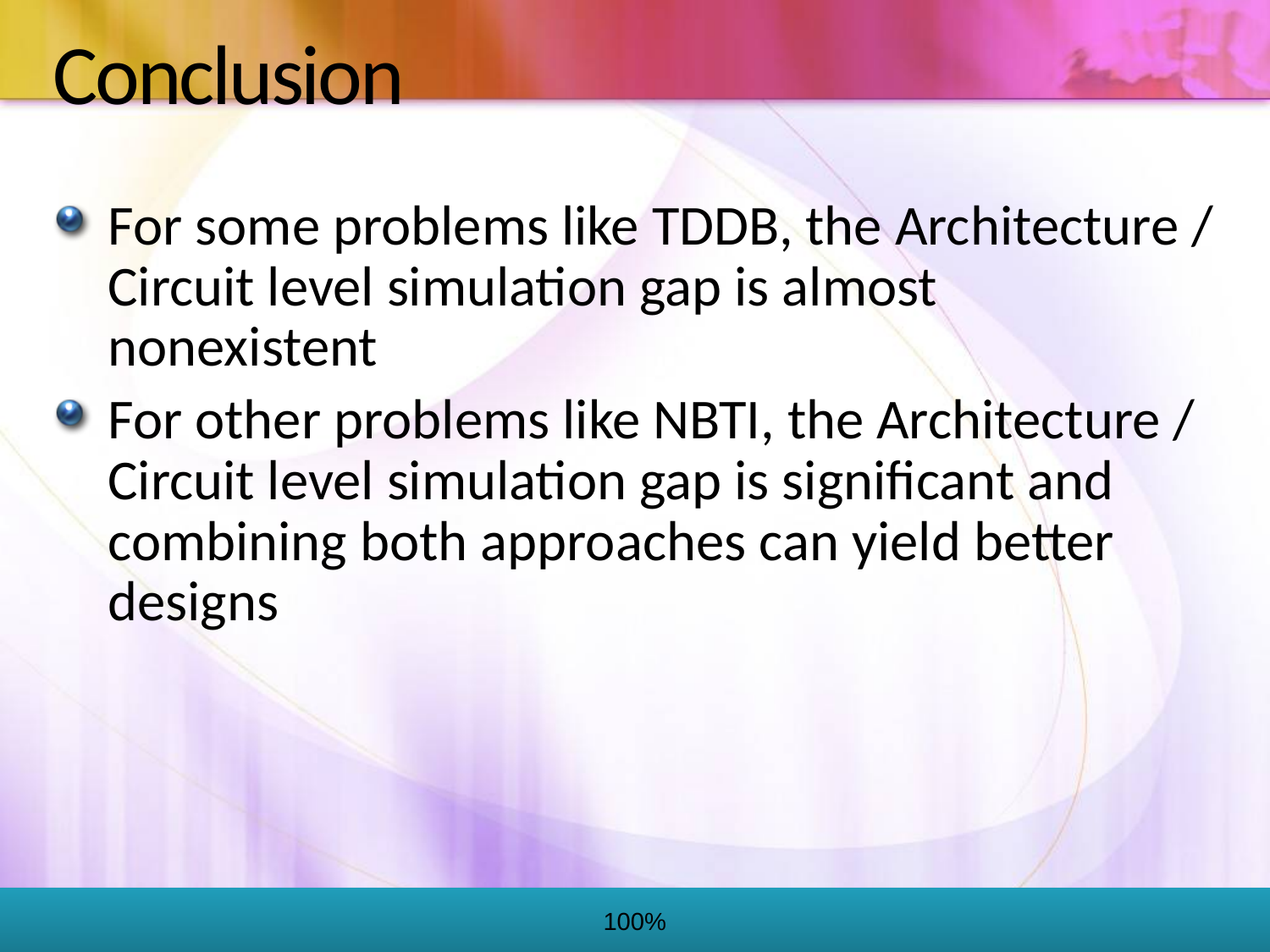

# Conclusion
For some problems like TDDB, the Architecture / Circuit level simulation gap is almost nonexistent
For other problems like NBTI, the Architecture / Circuit level simulation gap is significant and combining both approaches can yield better designs

100%